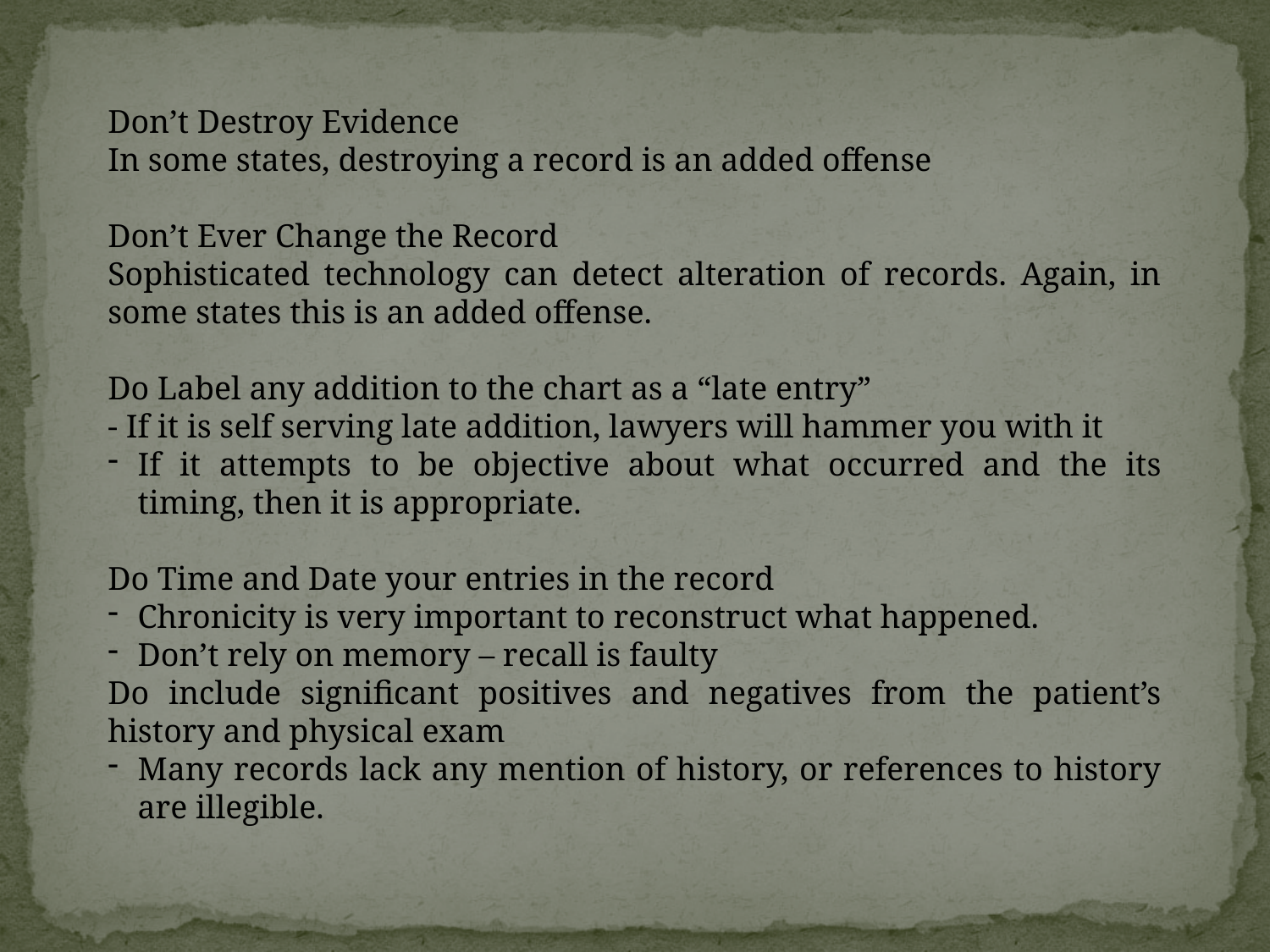

Don’t Destroy Evidence
In some states, destroying a record is an added offense

Don’t Ever Change the Record
Sophisticated technology can detect alteration of records. Again, in some states this is an added offense.

Do Label any addition to the chart as a “late entry”
- If it is self serving late addition, lawyers will hammer you with it
If it attempts to be objective about what occurred and the its timing, then it is appropriate.

Do Time and Date your entries in the record
Chronicity is very important to reconstruct what happened.
Don’t rely on memory – recall is faulty
Do include significant positives and negatives from the patient’s history and physical exam
Many records lack any mention of history, or references to history are illegible.